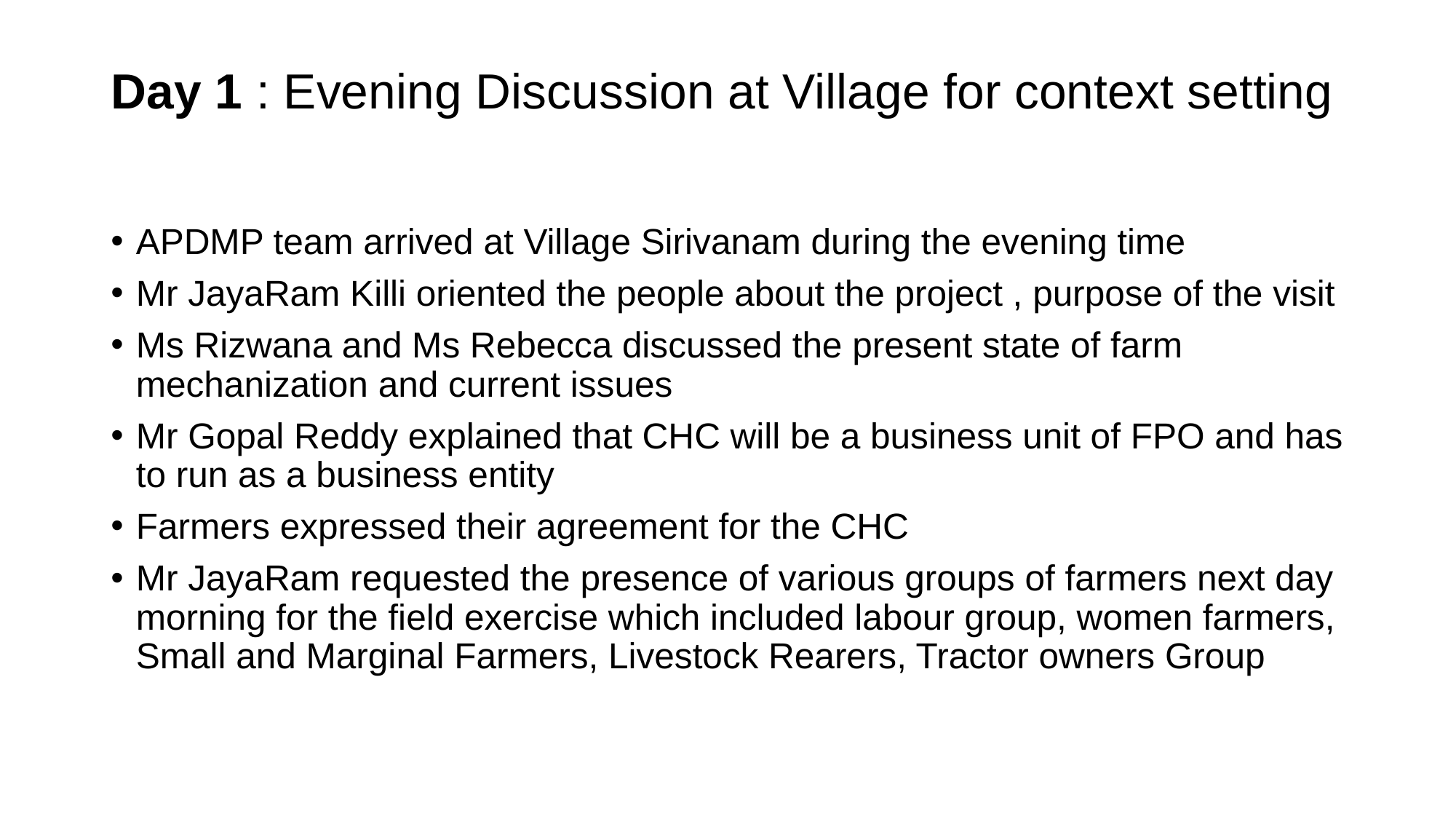

# Day 1 : Evening Discussion at Village for context setting
APDMP team arrived at Village Sirivanam during the evening time
Mr JayaRam Killi oriented the people about the project , purpose of the visit
Ms Rizwana and Ms Rebecca discussed the present state of farm mechanization and current issues
Mr Gopal Reddy explained that CHC will be a business unit of FPO and has to run as a business entity
Farmers expressed their agreement for the CHC
Mr JayaRam requested the presence of various groups of farmers next day morning for the field exercise which included labour group, women farmers, Small and Marginal Farmers, Livestock Rearers, Tractor owners Group